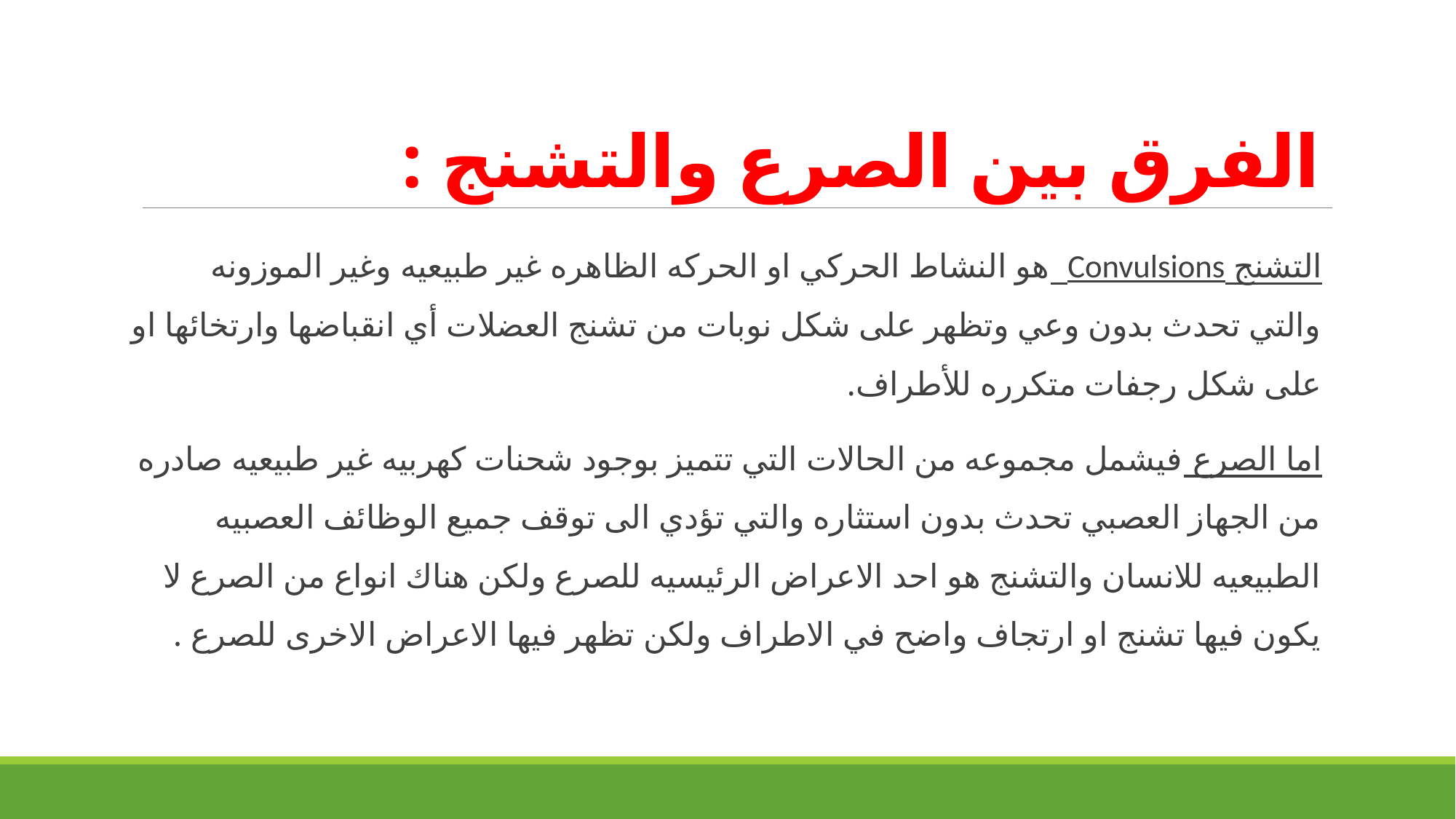

# الفرق بين الصرع والتشنج :
التشنج Convulsions  هو النشاط الحركي او الحركه الظاهره غير طبيعيه وغير الموزونه والتي تحدث بدون وعي وتظهر على شكل نوبات من تشنج العضلات أي انقباضها وارتخائها او على شكل رجفات متكرره للأطراف.
اما الصرع فيشمل مجموعه من الحالات التي تتميز بوجود شحنات كهربيه غير طبيعيه صادره من الجهاز العصبي تحدث بدون استثاره والتي تؤدي الى توقف جميع الوظائف العصبيه الطبيعيه للانسان والتشنج هو احد الاعراض الرئيسيه للصرع ولكن هناك انواع من الصرع لا يكون فيها تشنج او ارتجاف واضح في الاطراف ولكن تظهر فيها الاعراض الاخرى للصرع .